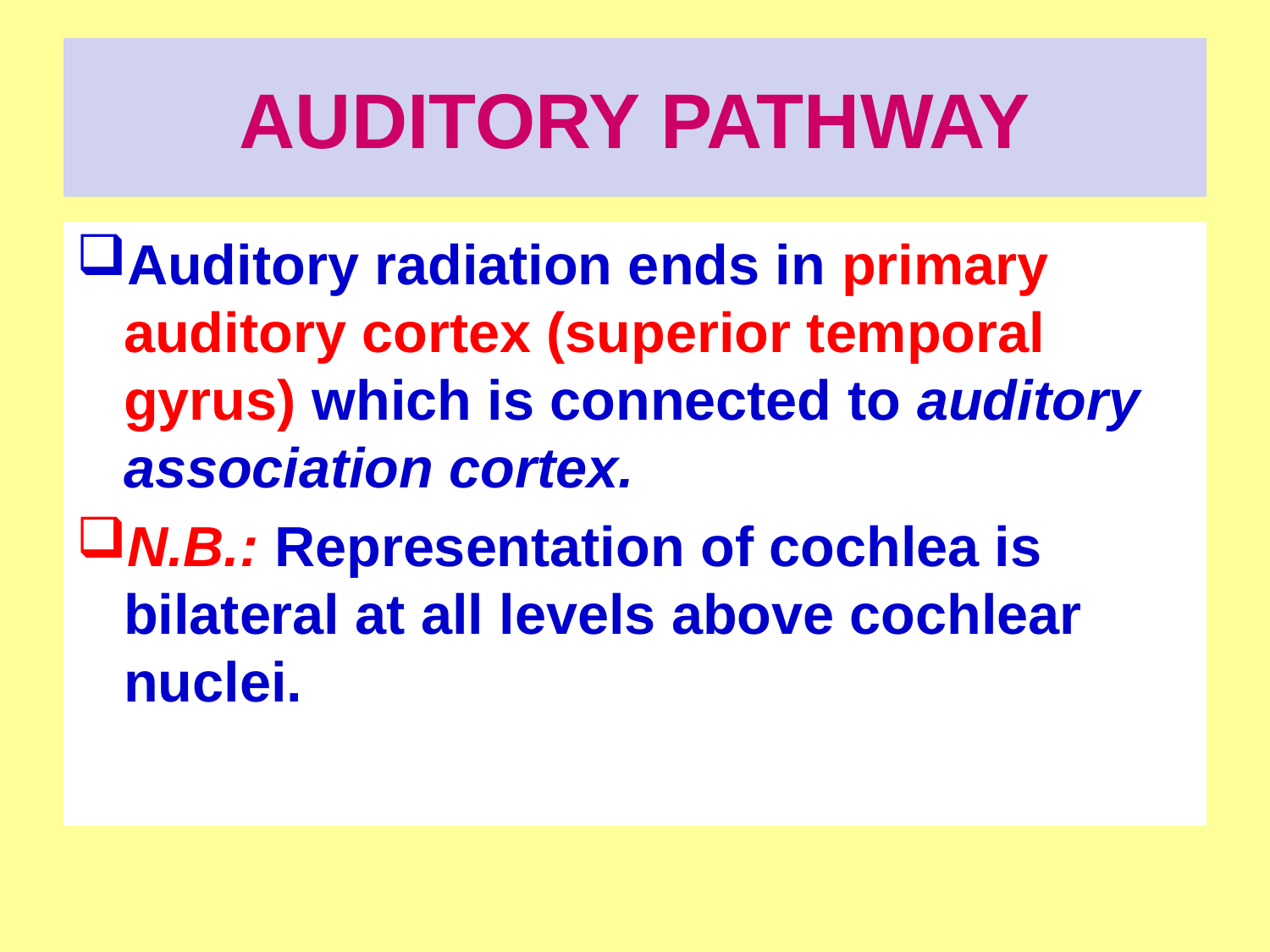

# AUDITORY PATHWAY
Auditory radiation ends in primary auditory cortex (superior temporal gyrus) which is connected to auditory association cortex.
N.B.: Representation of cochlea is bilateral at all levels above cochlear nuclei.